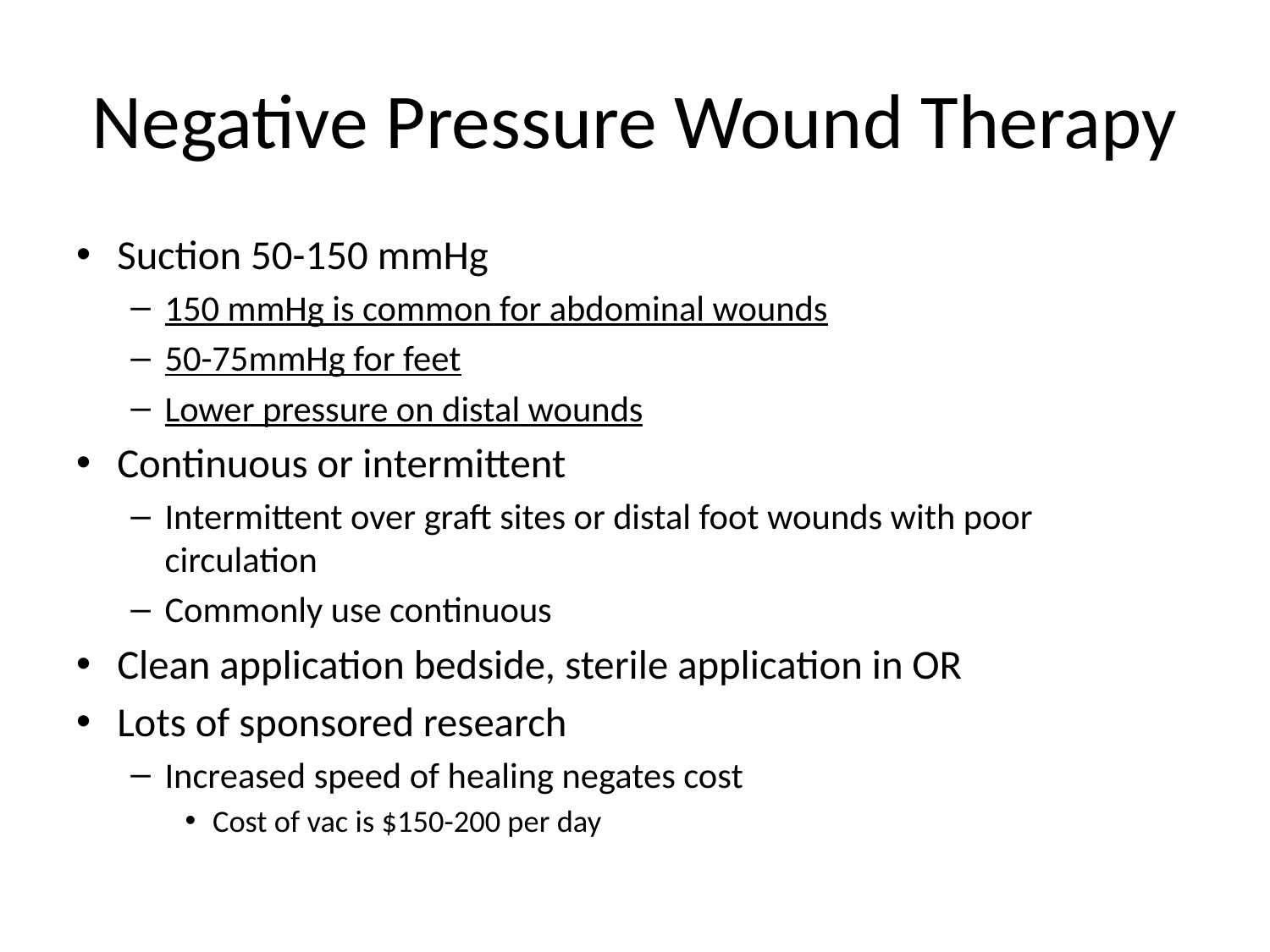

# Negative Pressure Wound Therapy
Suction 50-150 mmHg
150 mmHg is common for abdominal wounds
50-75mmHg for feet
Lower pressure on distal wounds
Continuous or intermittent
Intermittent over graft sites or distal foot wounds with poor circulation
Commonly use continuous
Clean application bedside, sterile application in OR
Lots of sponsored research
Increased speed of healing negates cost
Cost of vac is $150-200 per day